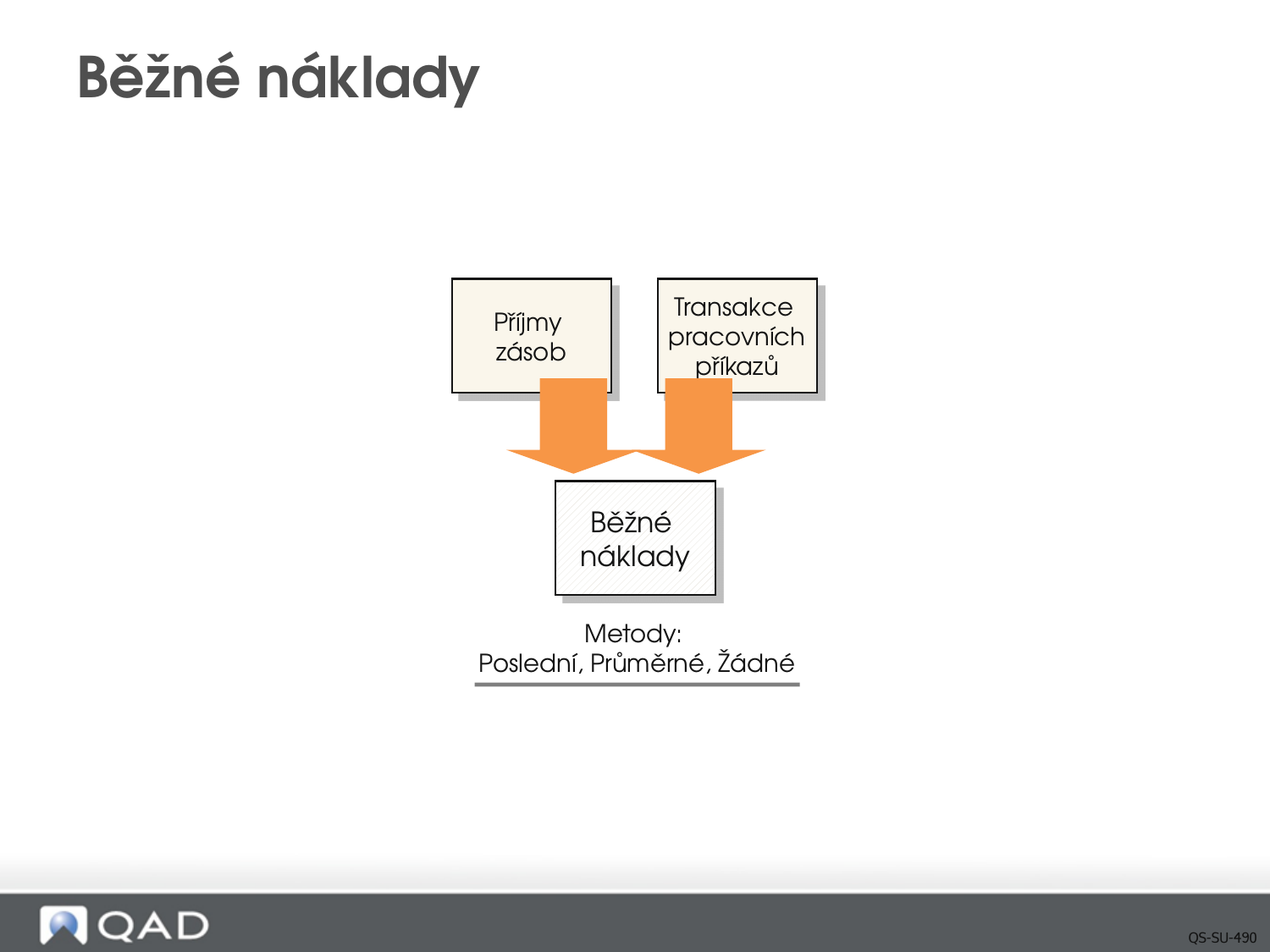

# Běžné náklady
Příjmy
zásob
Transakce
pracovních
příkazů

Běžné
náklady
Metody:
Poslední, Průměrné, Žádné

QS-SU-490